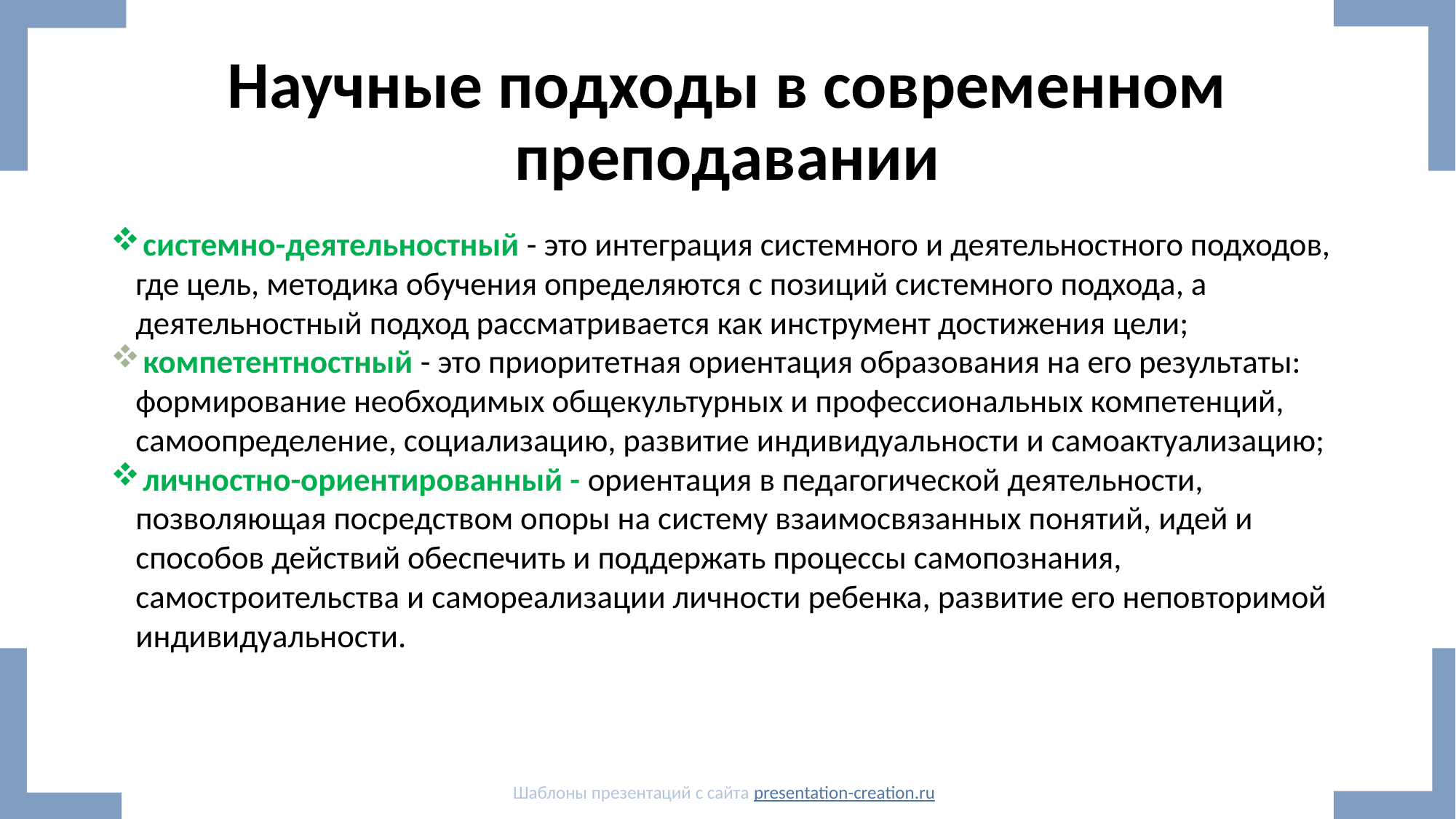

# Научные подходы в современном преподавании
 системно-деятельностный - это интеграция системного и деятельностного подходов, где цель, методика обучения определяются с позиций системного подхода, а деятельностный подход рассматривается как инструмент достижения цели;
 компетентностный - это приоритетная ориентация образования на его результаты: формирование необходимых общекультурных и профессиональных компетенций, самоопределение, социализацию, развитие индивидуальности и самоактуализацию;
 личностно-ориентированный - ориентация в педагогической деятельности, позволяющая посредством опоры на систему взаимосвязанных понятий, идей и способов действий обеспечить и поддержать процессы самопознания, самостроительства и самореализации личности ребенка, развитие его неповторимой индивидуальности.

Шаблоны презентаций с сайта presentation-creation.ru